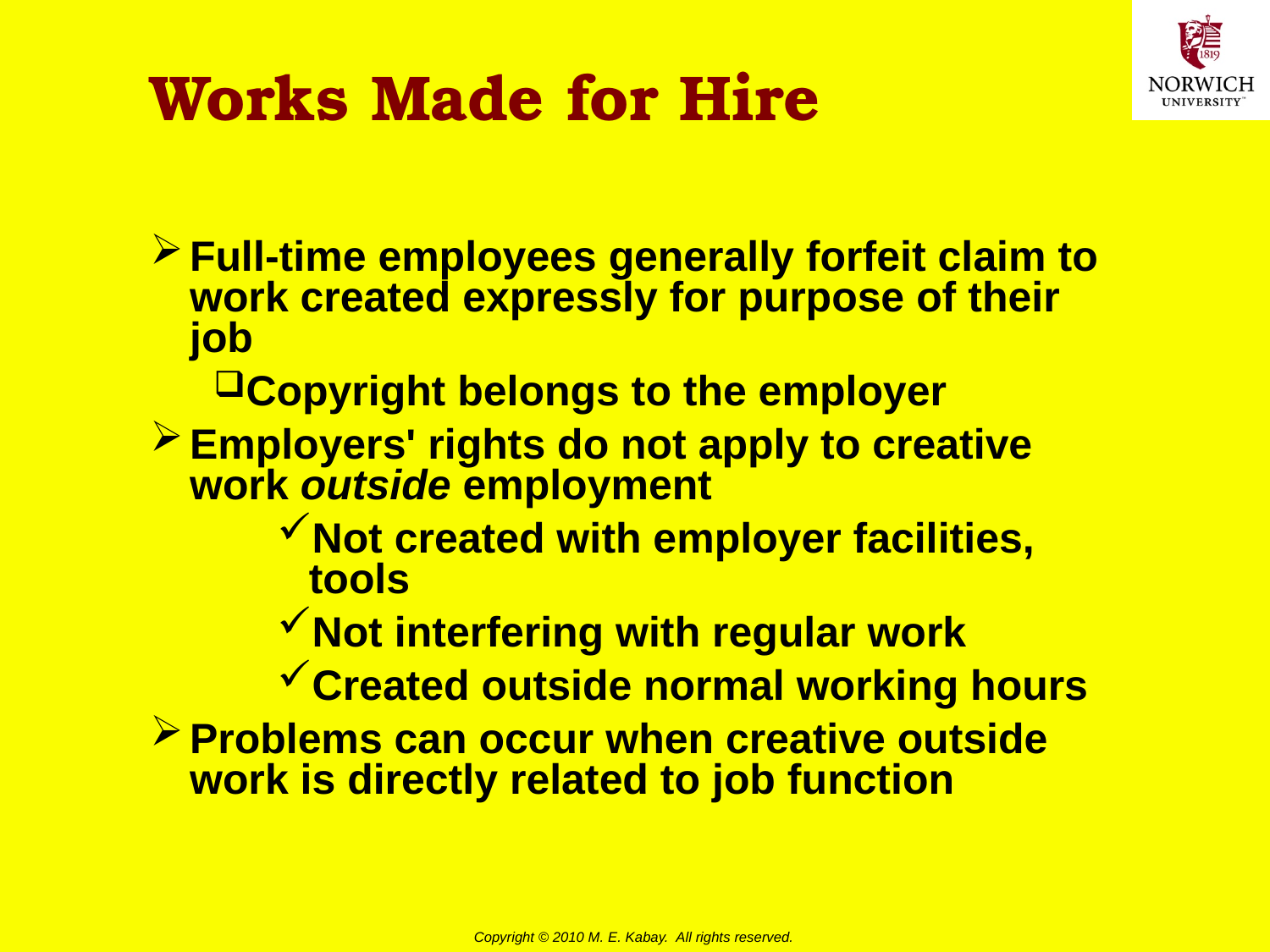

# Works Made for Hire
Full-time employees generally forfeit claim to work created expressly for purpose of their job
Copyright belongs to the employer
Employers' rights do not apply to creative work outside employment
Not created with employer facilities, tools
Not interfering with regular work
Created outside normal working hours
Problems can occur when creative outside work is directly related to job function